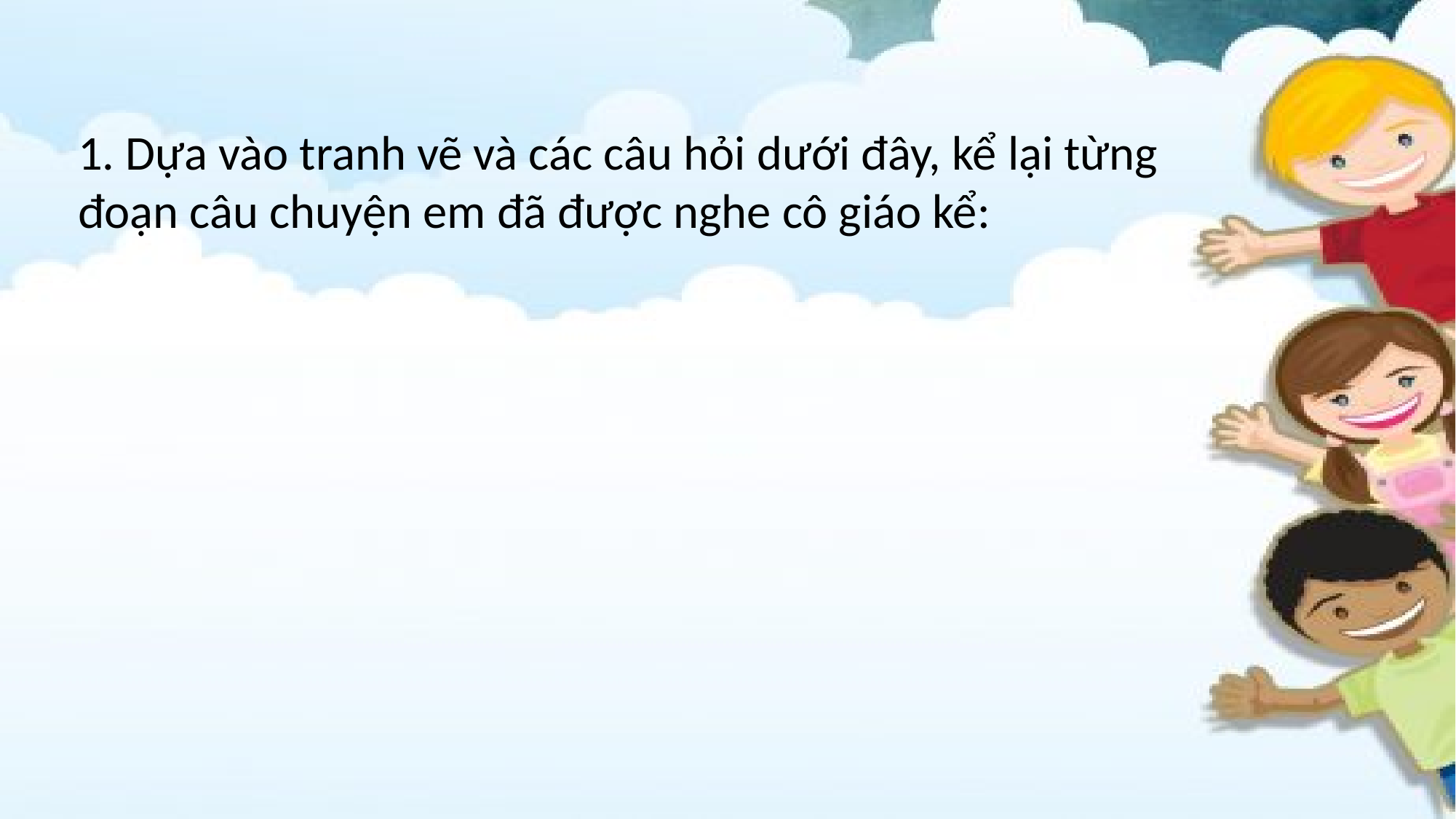

1. Dựa vào tranh vẽ và các câu hỏi dưới đây, kể lại từng đoạn câu chuyện em đã được nghe cô giáo kể: